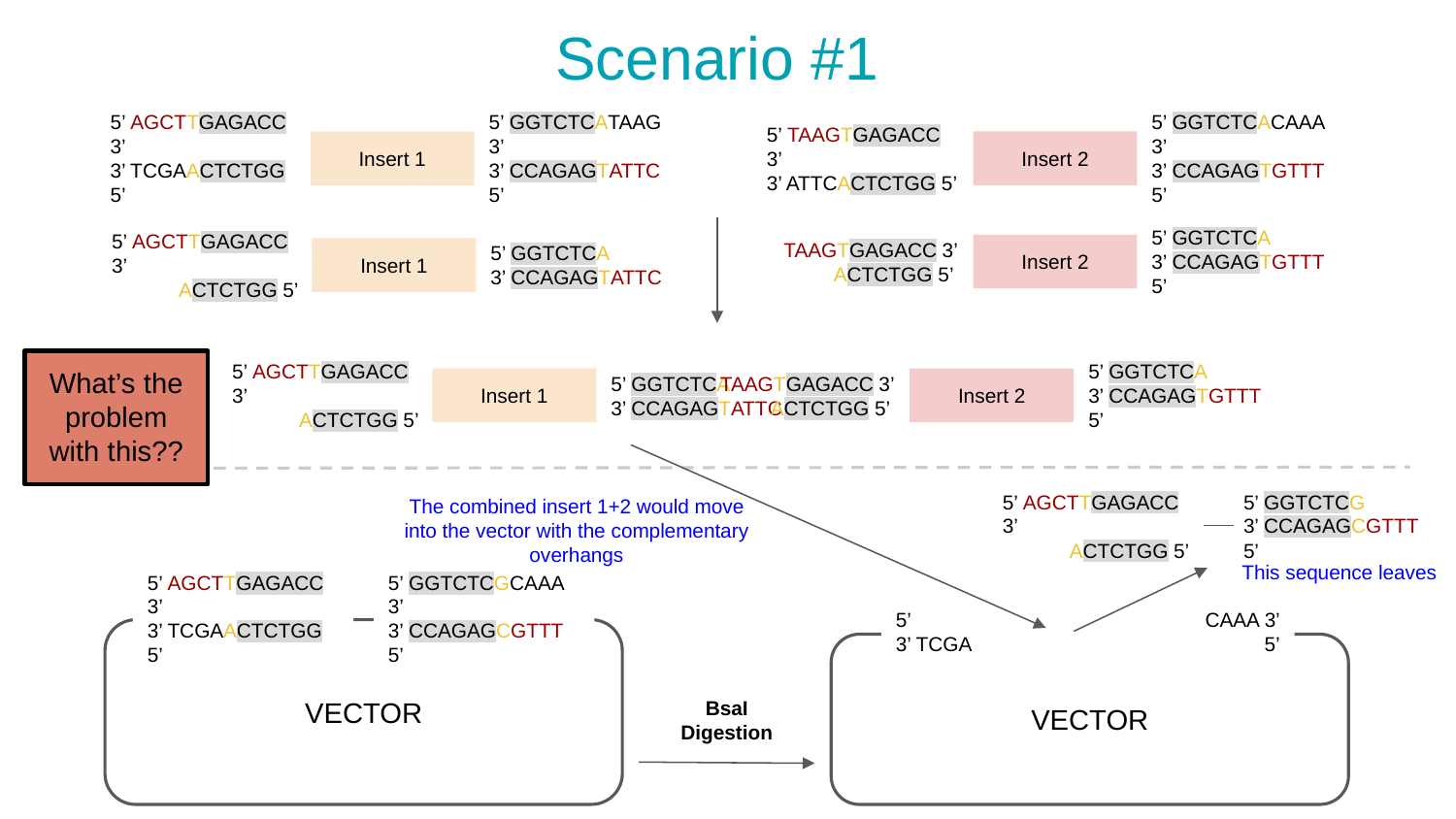

Scenario #1
5’ AGCTTGAGACC 3’
3’ TCGAACTCTGG 5’
5’ TAAGTGAGACC 3’
3’ ATTCACTCTGG 5’
5’ GGTCTCATAAG 3’
3’ CCAGAGTATTC 5’
5’ GGTCTCACAAA 3’
3’ CCAGAGTGTTT 5’
Insert 1
Insert 2
   TAAGTGAGACC 3’
            ACTCTGG 5’
5’ GGTCTCA
3’ CCAGAGTGTTT 5’
Insert 2
5’ AGCTTGAGACC 3’
            ACTCTGG 5’
5’ GGTCTCA
3’ CCAGAGTATTC
Insert 1
5’ AGCTTGAGACC 3’
            ACTCTGG 5’
5’ GGTCTCA
3’ CCAGAGTATTC
Insert 1
   TAAGTGAGACC 3’
            ACTCTGG 5’
5’ GGTCTCA
3’ CCAGAGTGTTT 5’
Insert 2
What’s the problem with this??
5’ AGCTTGAGACC 3’
            ACTCTGG 5’
5’ GGTCTCG
3’ CCAGAGCGTTT 5’
The combined insert 1+2 would move into the vector with the complementary overhangs
This sequence leaves
5’ AGCTTGAGACC 3’
3’ TCGAACTCTGG 5’
5’ GGTCTCGCAAA 3’
3’ CCAGAGCGTTT 5’
VECTOR
5’
3’ TCGA
CAAA 3’
5’
VECTOR

BsaI Digestion